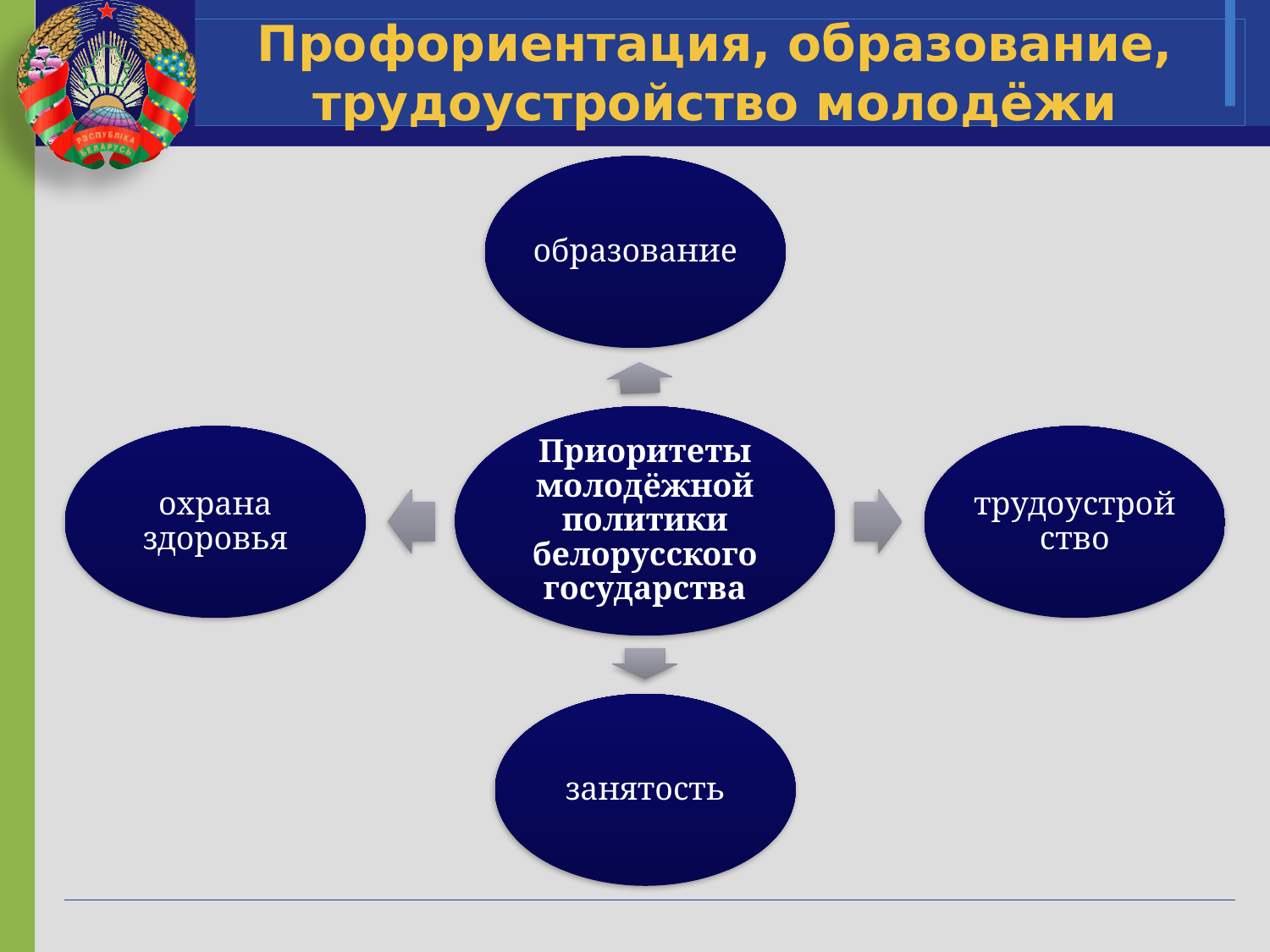

# Профориентация, образование, трудоустройство молодёжи
Приоритеты молодёжной политики белорусского государства

образование

трудоустройство

занятость

охрана здоровья